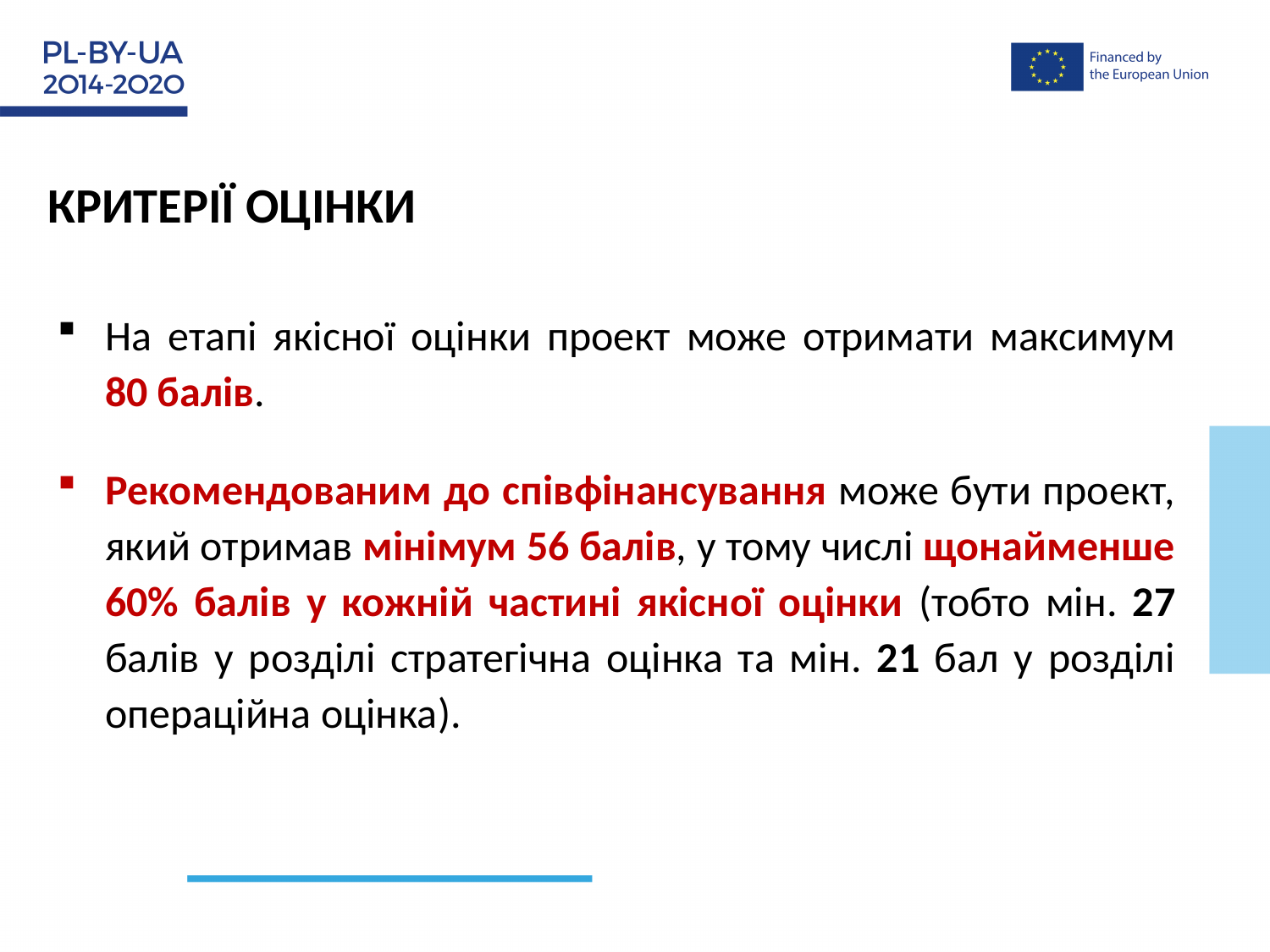

КРИТЕРІЇ ОЦІНКИ

На етапі якісної оцінки проект може отримати максимум 80 балів.
Рекомендованим до співфінансування може бути проект, який отримав мінімум 56 балів, у тому числі щонайменше 60% балів у кожній частині якісної оцінки (тобто мін. 27 балів у розділі стратегічна оцінка та мін. 21 бал у розділі операційна оцінка).